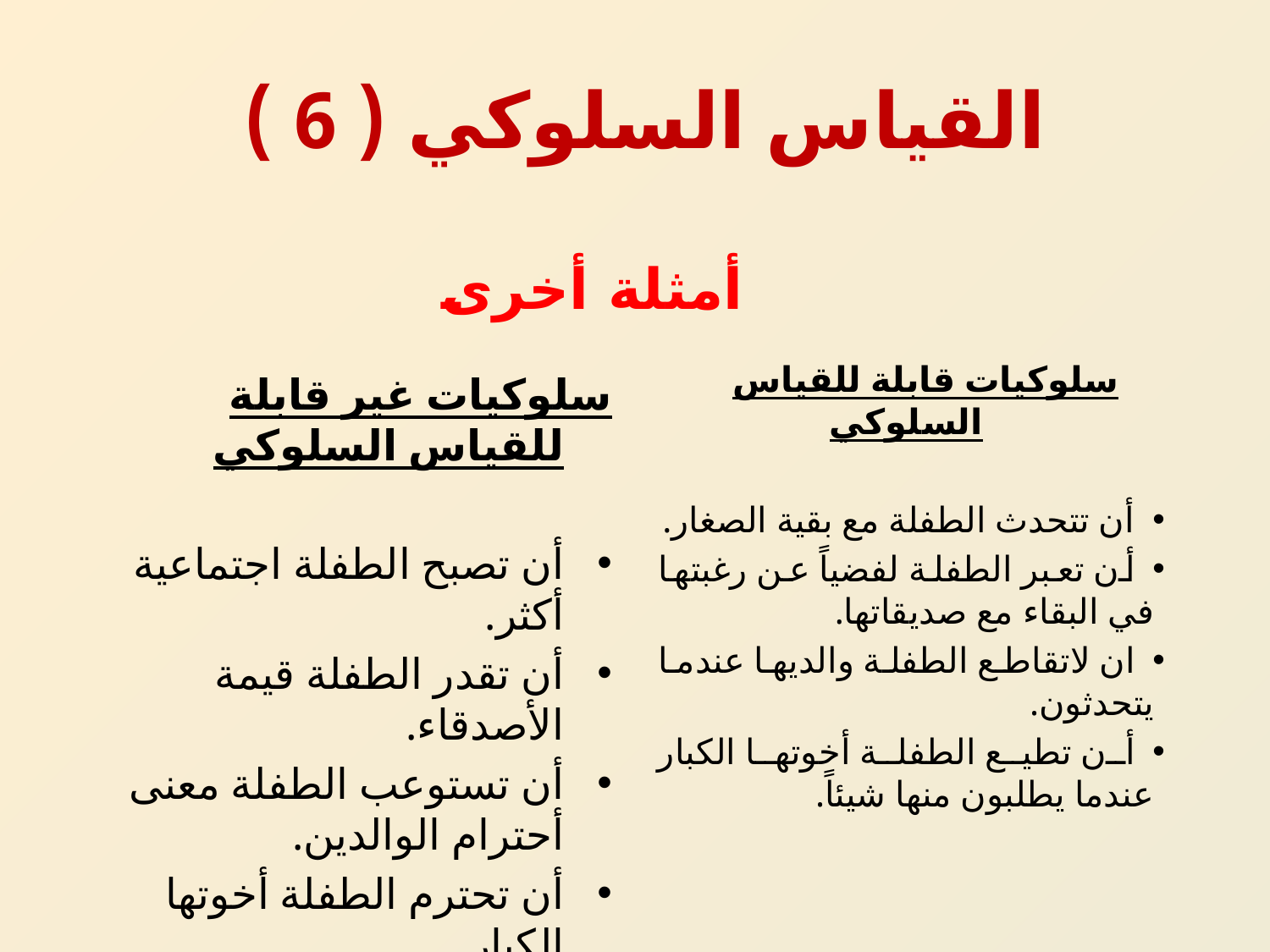

# القياس السلوكي ( 6 )
أمثلة أخرى

سلوكيات غير قابلة للقياس السلوكي

أن تصبح الطفلة اجتماعية أكثر.
أن تقدر الطفلة قيمة الأصدقاء.
أن تستوعب الطفلة معنى أحترام الوالدين.
أن تحترم الطفلة أخوتها الكبار.

سلوكيات قابلة للقياس السلوكي

 أن تتحدث الطفلة مع بقية الصغار.
 أن تعبر الطفلة لفضياً عن رغبتها في البقاء مع صديقاتها.
 ان لاتقاطع الطفلة والديها عندما يتحدثون.
 أن تطيع الطفلة أخوتها الكبار عندما يطلبون منها شيئاً.